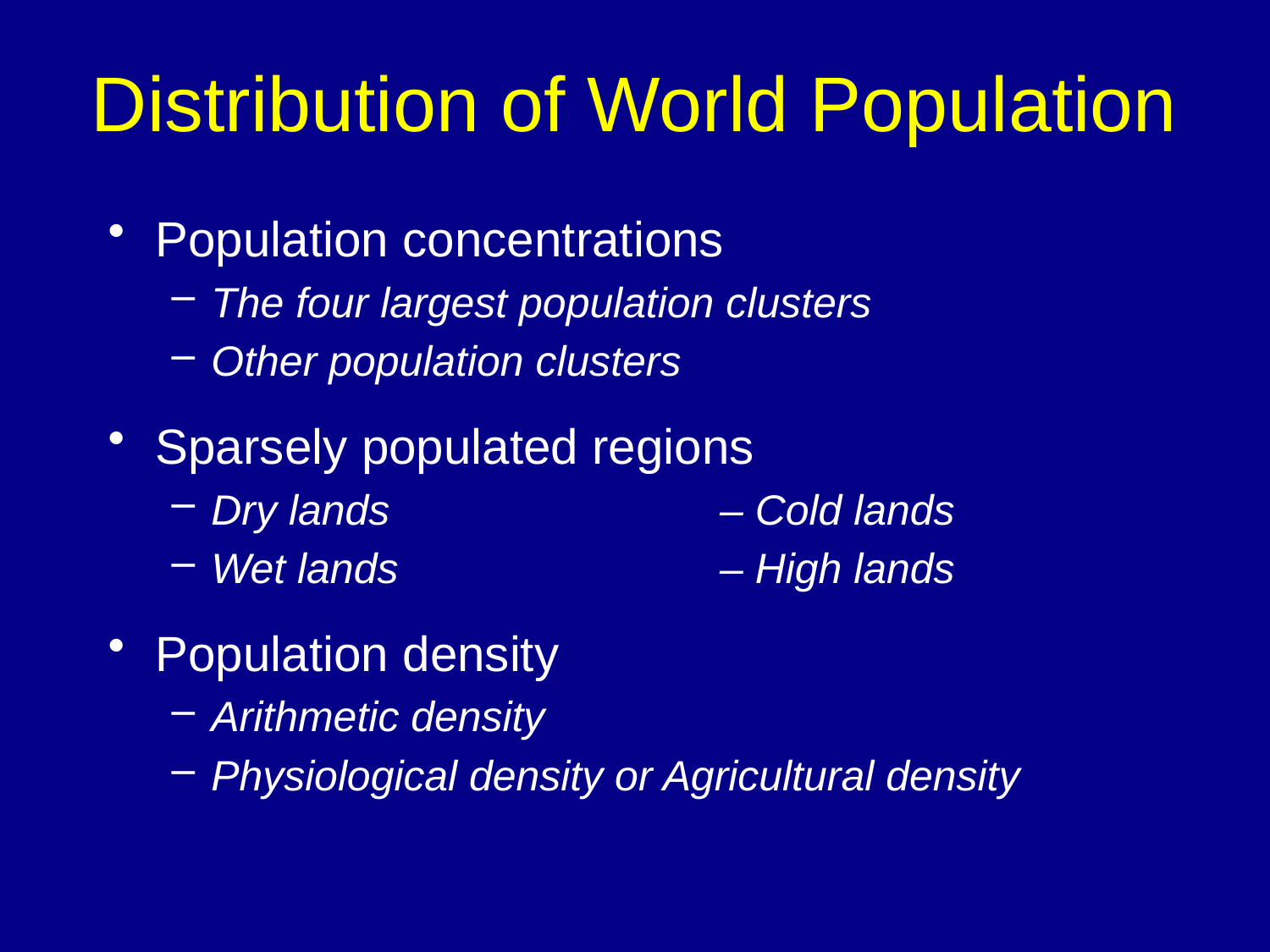

# Distribution of World Population
Population concentrations
The four largest population clusters
Other population clusters

Sparsely populated regions
Dry lands	– Cold lands
Wet lands	– High lands

Population density
Arithmetic density
Physiological density or Agricultural density